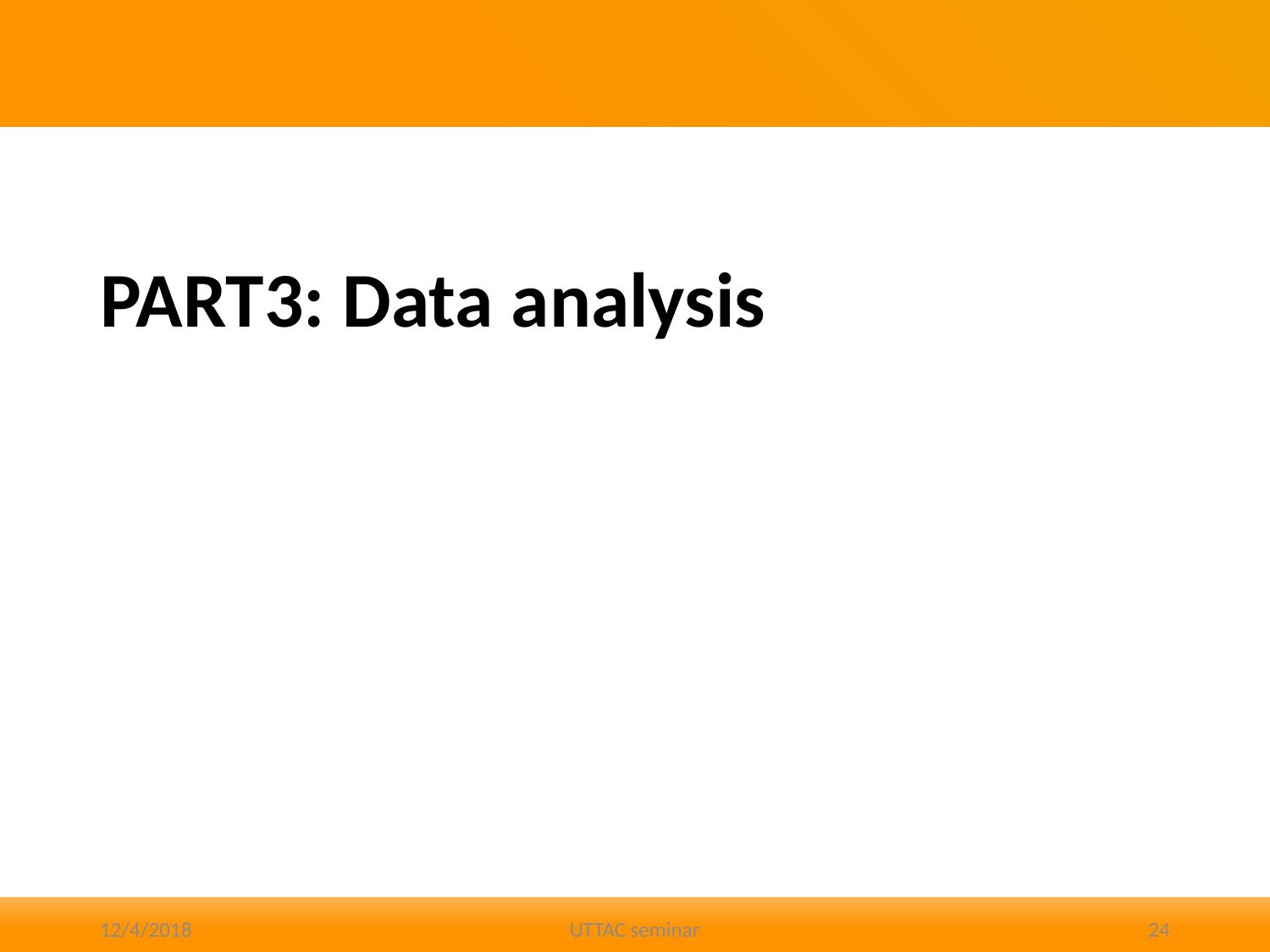

#
PART3: Data analysis

12/4/2018
UTTAC seminar
24